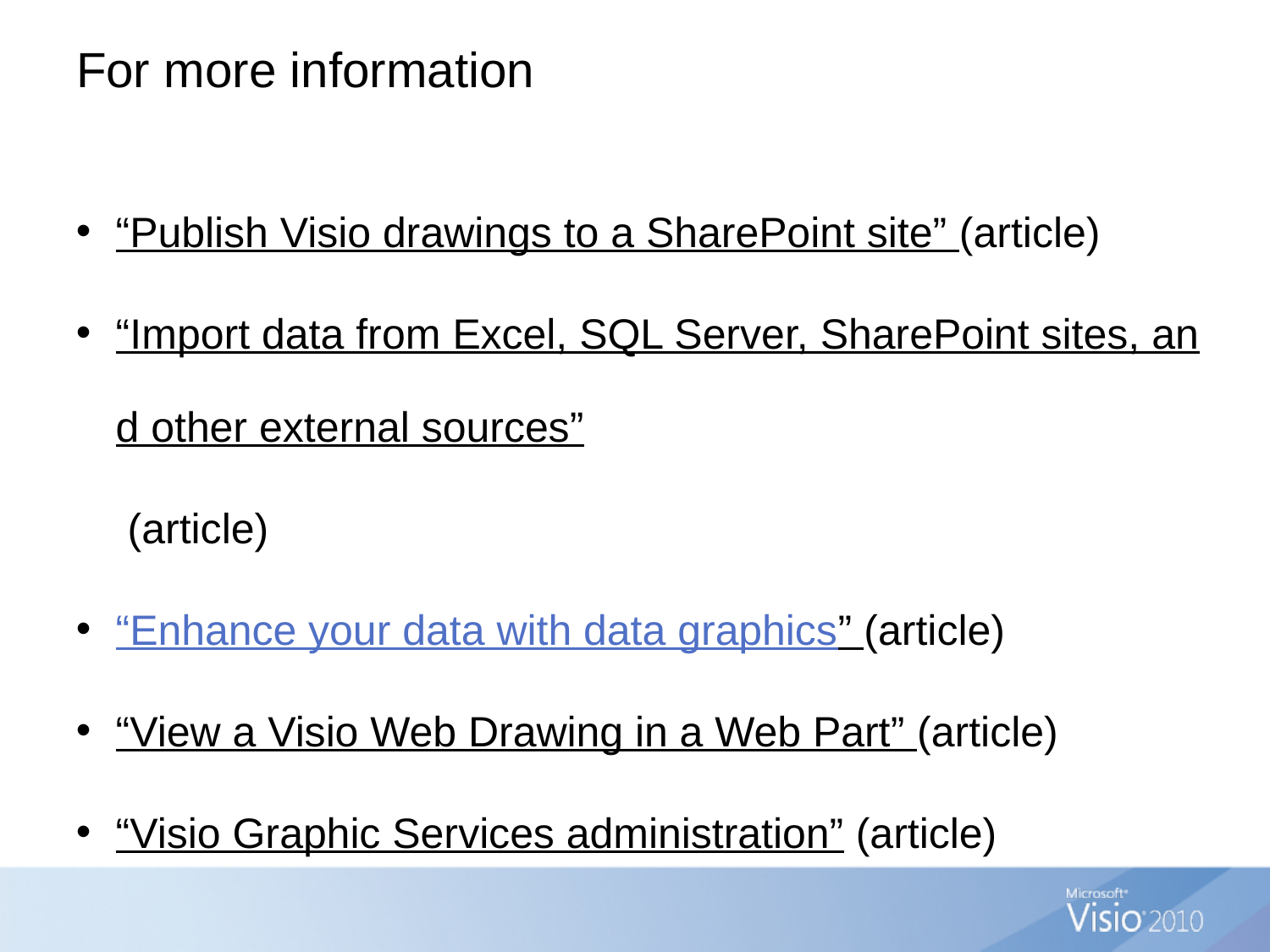

# For more information
“Publish Visio drawings to a SharePoint site” (article)
“Import data from Excel, SQL Server, SharePoint sites, and other external sources” (article)
“Enhance your data with data graphics” (article)
“View a Visio Web Drawing in a Web Part” (article)
“Visio Graphic Services administration” (article)